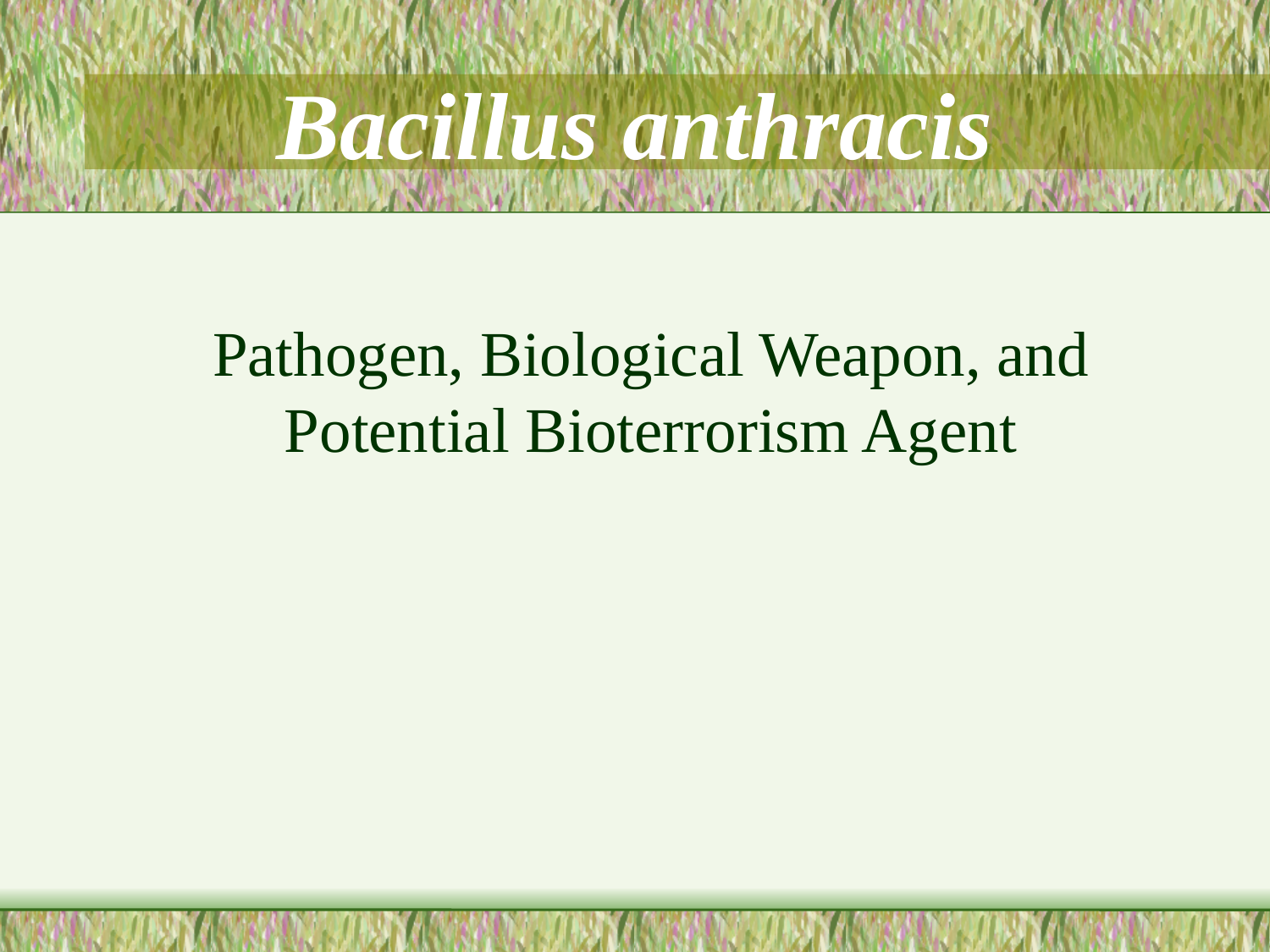

# Bacillus anthracis
Pathogen, Biological Weapon, and Potential Bioterrorism Agent